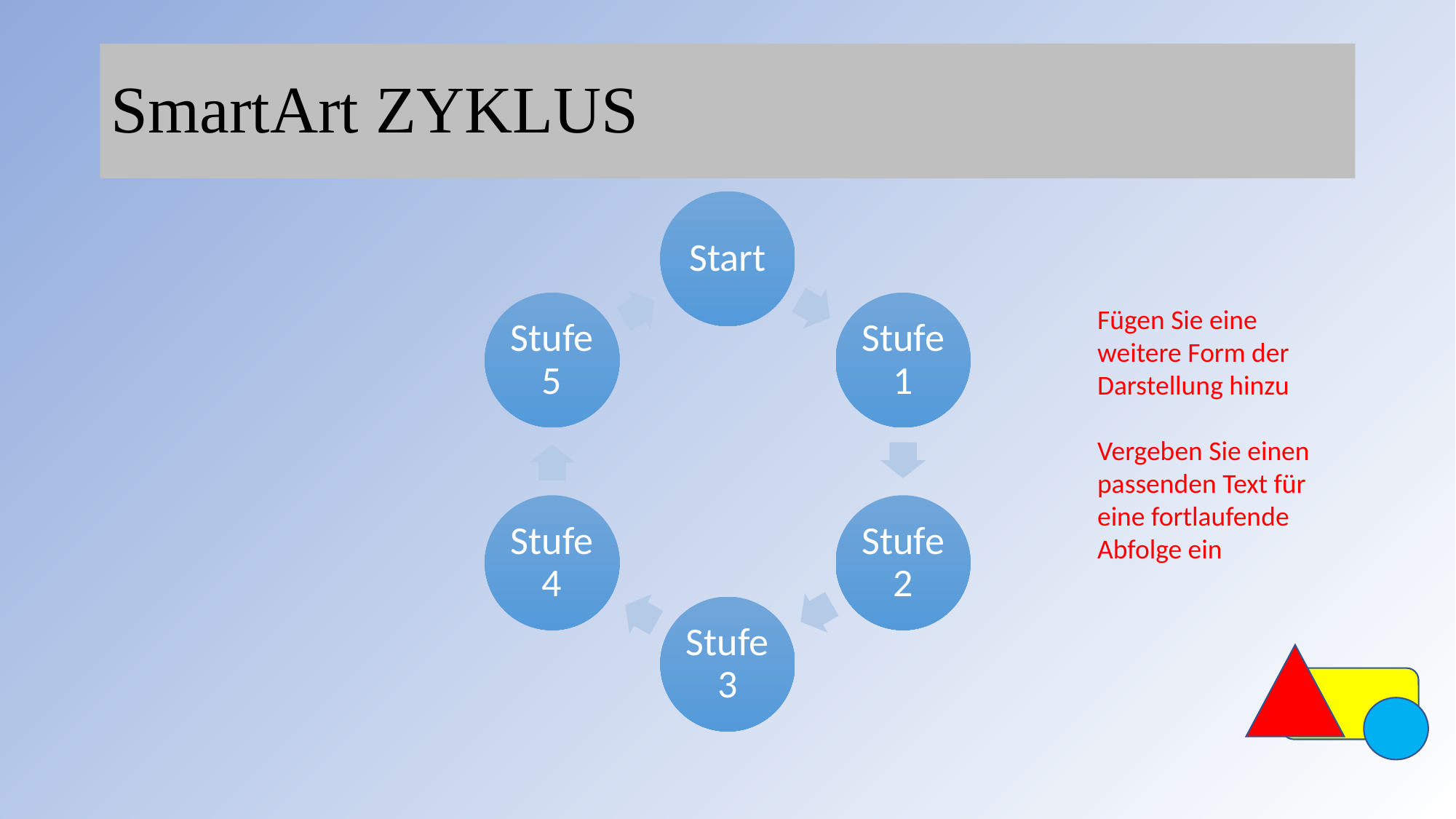

# SmartArt ZYKLUS
Start

Stufe 1

Stufe 2

Stufe 3

Stufe 4

Stufe 5

Fügen Sie eine weitere Form der Darstellung hinzu

Vergeben Sie einen passenden Text für eine fortlaufende Abfolge ein